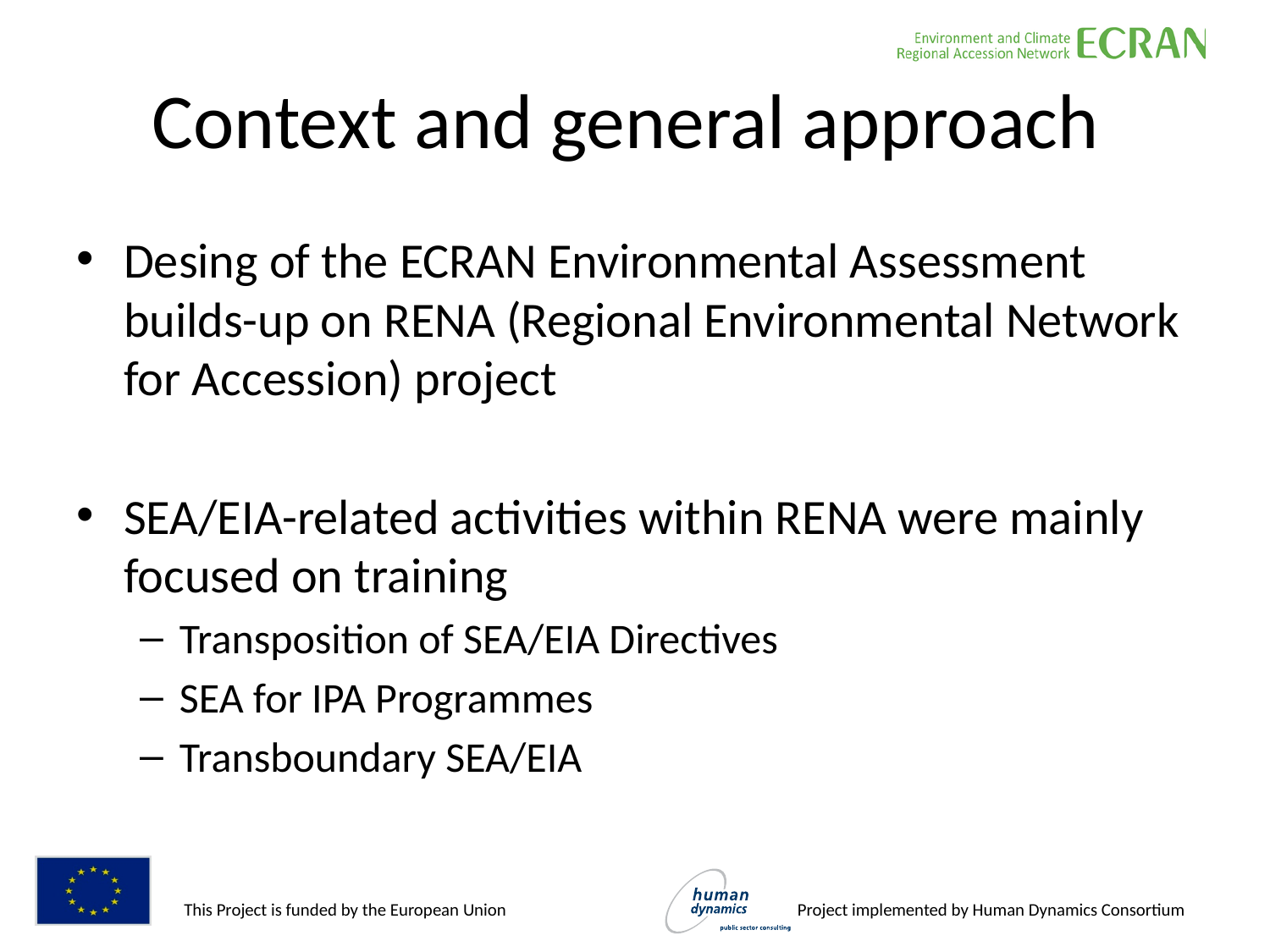

# Context and general approach
Desing of the ECRAN Environmental Assessment builds-up on RENA (Regional Environmental Network for Accession) project

SEA/EIA-related activities within RENA were mainly focused on training
Transposition of SEA/EIA Directives
SEA for IPA Programmes
Transboundary SEA/EIA